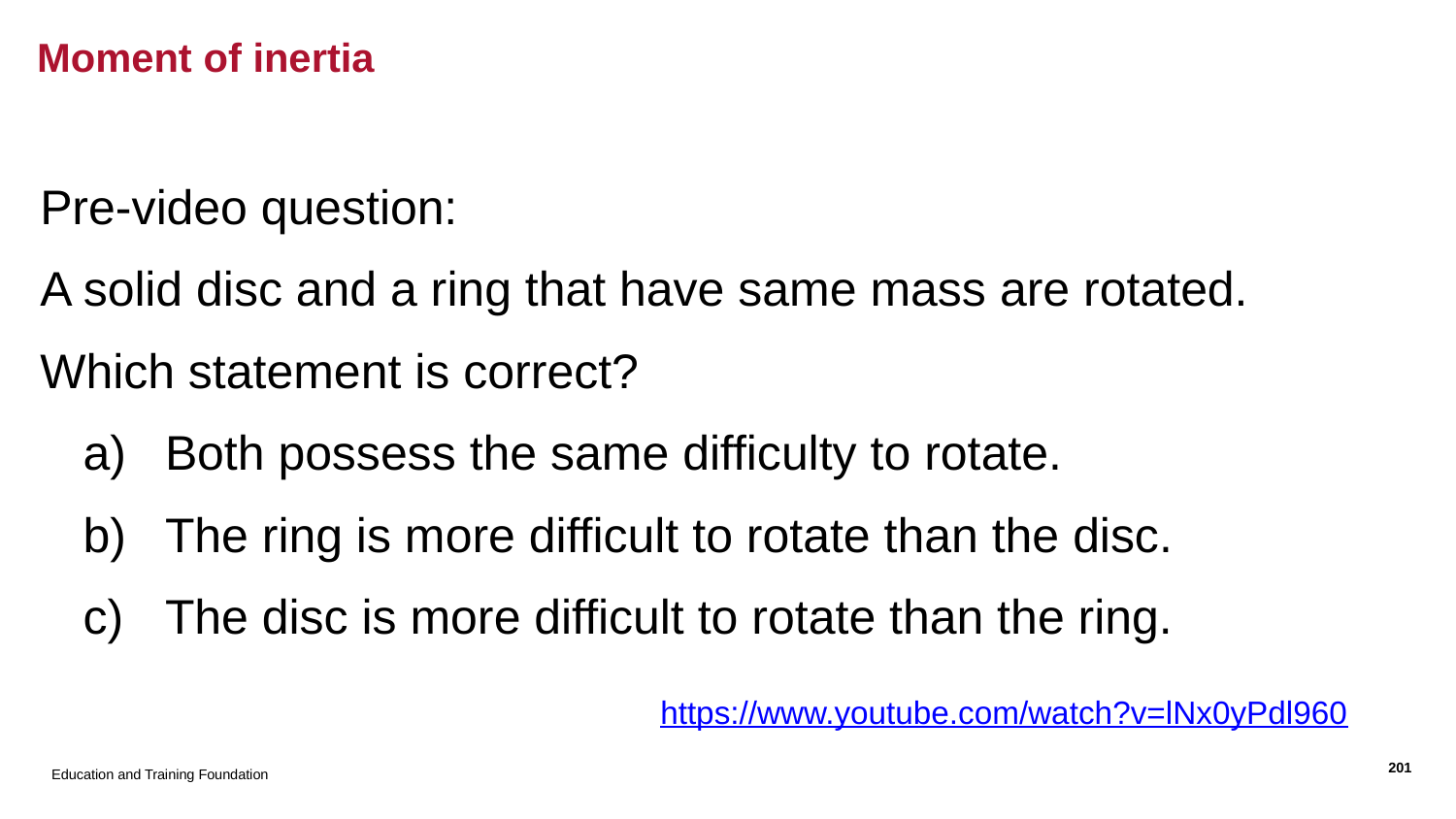

# Moment of inertia

Pre-video question:
A solid disc and a ring that have same mass are rotated.
Which statement is correct?
Both possess the same difficulty to rotate.
The ring is more difficult to rotate than the disc.
The disc is more difficult to rotate than the ring.
https://www.youtube.com/watch?v=lNx0yPdl960

Education and Training Foundation
201